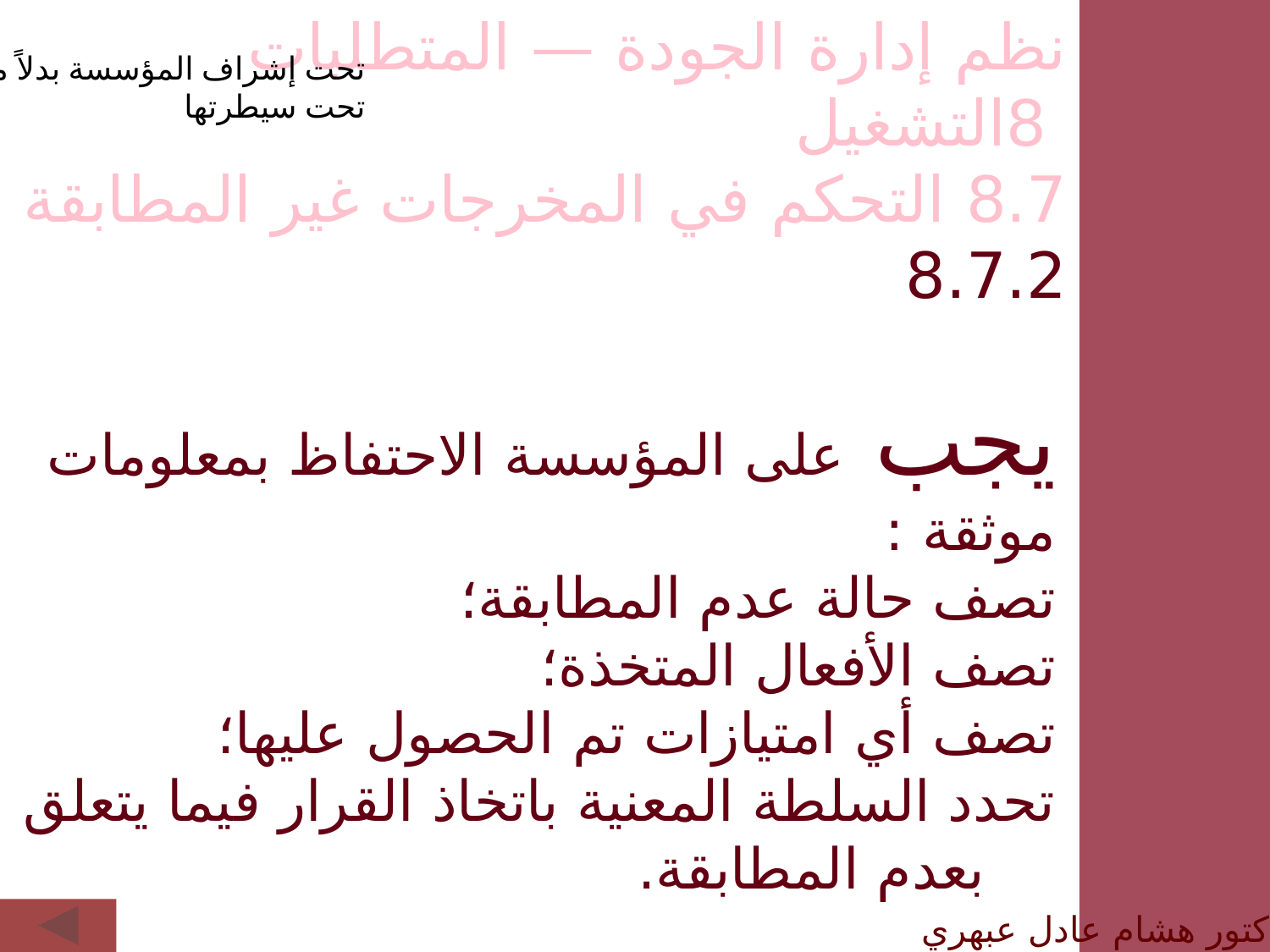

نظم إدارة الجودة — المتطلبات
 8التشغيل
8.7 التحكم في المخرجات غير المطابقة
8.7.2

تحت إشراف المؤسسة بدلاً من
تحت سيطرتها
يجب على المؤسسة الاحتفاظ بمعلومات موثقة :
تصف حالة عدم المطابقة؛
تصف الأفعال المتخذة؛
تصف أي امتيازات تم الحصول عليها؛
تحدد السلطة المعنية باتخاذ القرار فيما يتعلق بعدم المطابقة.

الدكتور هشام عادل عبهري